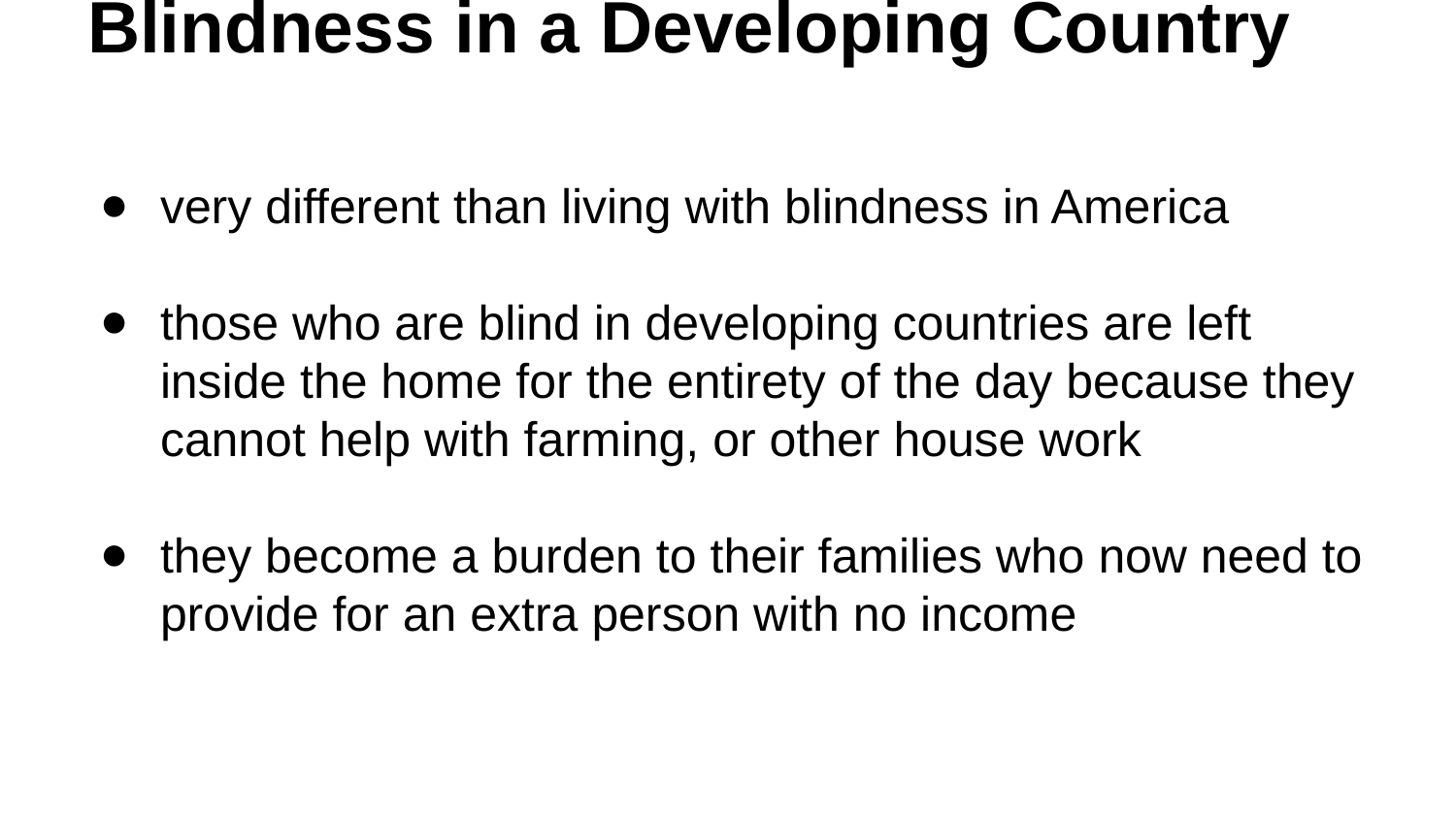

# Blindness in a Developing Country
very different than living with blindness in America

those who are blind in developing countries are left inside the home for the entirety of the day because they cannot help with farming, or other house work

they become a burden to their families who now need to provide for an extra person with no income